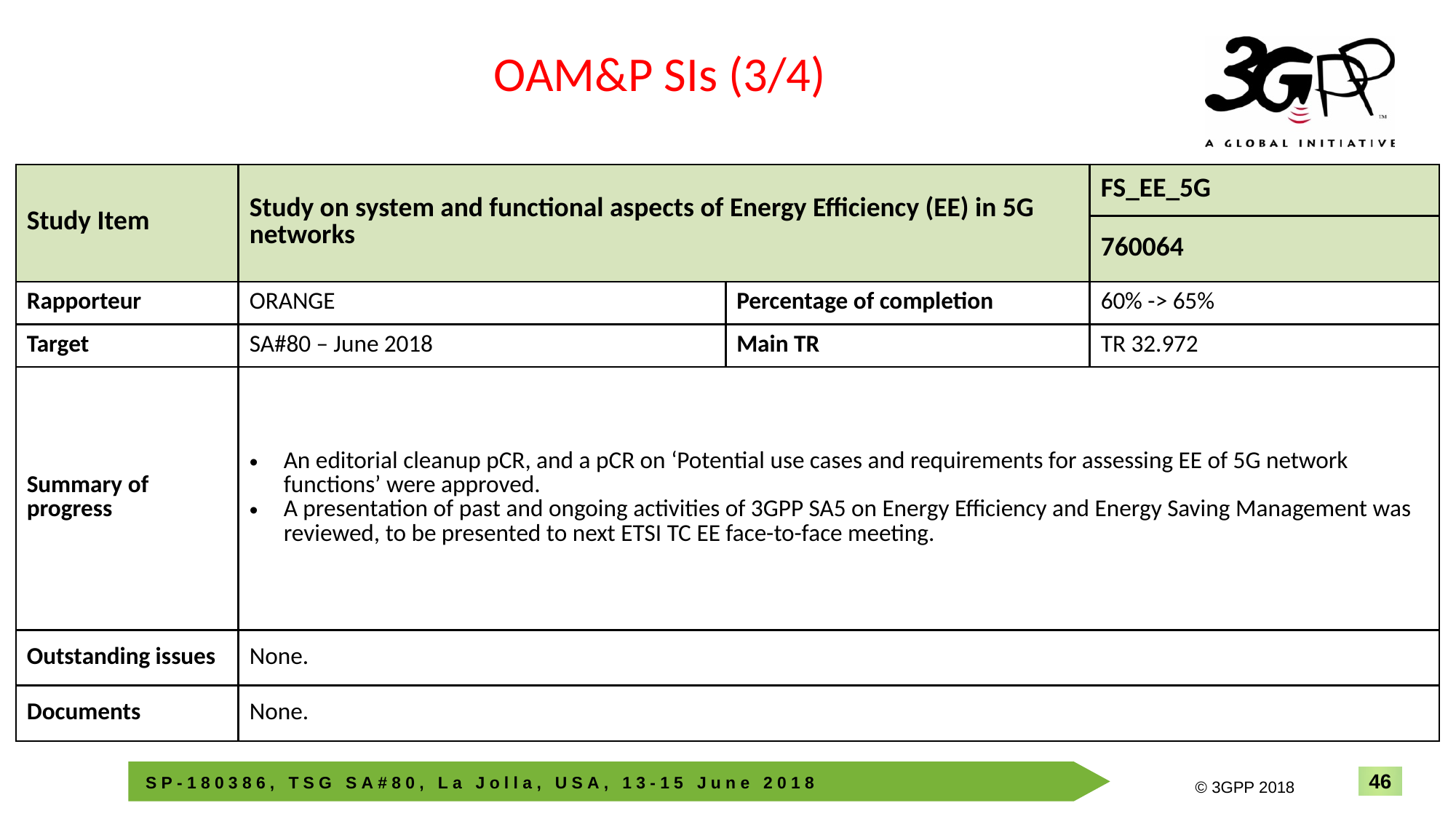

OAM&P SIs (3/4)
| Study Item | Study on system and functional aspects of Energy Efficiency (EE) in 5G networks |  | FS\_EE\_5G |
| --- | --- | --- | --- |
|  |  |  | 760064 |
| Rapporteur | ORANGE | Percentage of completion | 60% -> 65% |
| Target | SA#80 – June 2018 | Main TR | TR 32.972 |
| Summary of progress | An editorial cleanup pCR, and a pCR on ‘Potential use cases and requirements for assessing EE of 5G network functions’ were approved. A presentation of past and ongoing activities of 3GPP SA5 on Energy Efficiency and Energy Saving Management was reviewed, to be presented to next ETSI TC EE face-to-face meeting. |  |  |
| Outstanding issues | None. |  |  |
| Documents | None. |  |  |